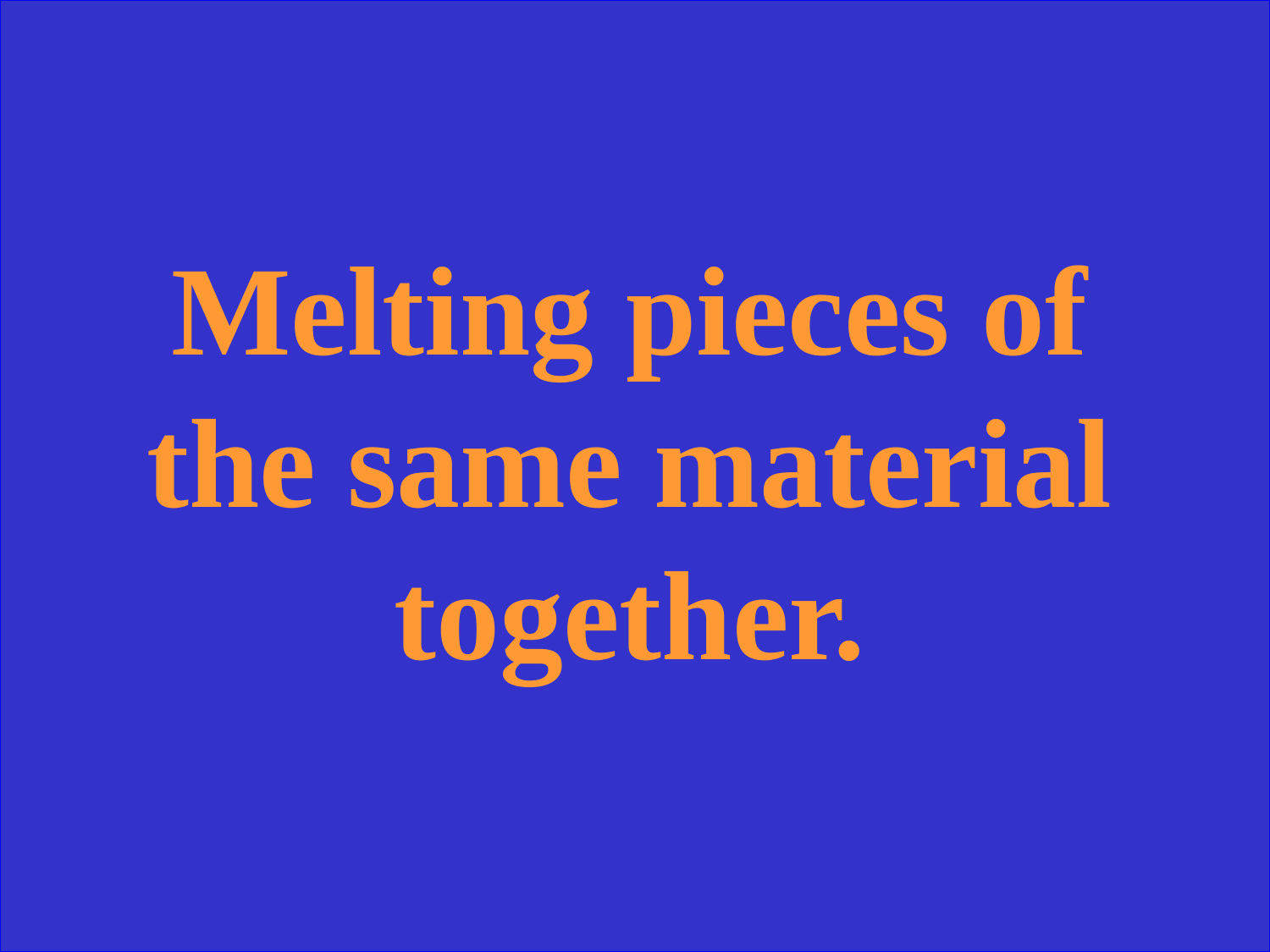

Melting pieces of the same material together.